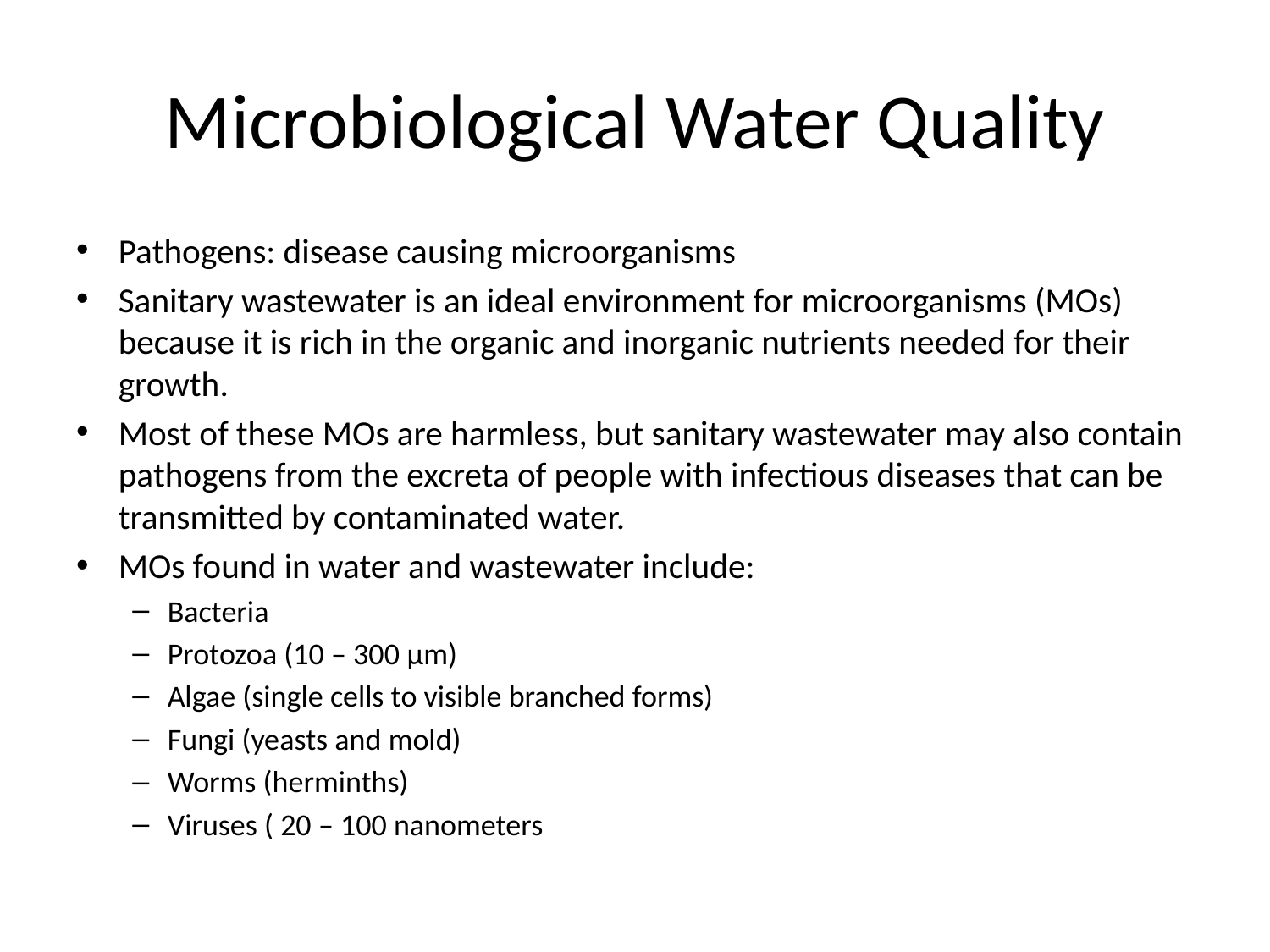

# Microbiological Water Quality
Pathogens: disease causing microorganisms
Sanitary wastewater is an ideal environment for microorganisms (MOs) because it is rich in the organic and inorganic nutrients needed for their growth.
Most of these MOs are harmless, but sanitary wastewater may also contain pathogens from the excreta of people with infectious diseases that can be transmitted by contaminated water.
MOs found in water and wastewater include:
Bacteria
Protozoa (10 – 300 μm)
Algae (single cells to visible branched forms)
Fungi (yeasts and mold)
Worms (herminths)
Viruses ( 20 – 100 nanometers